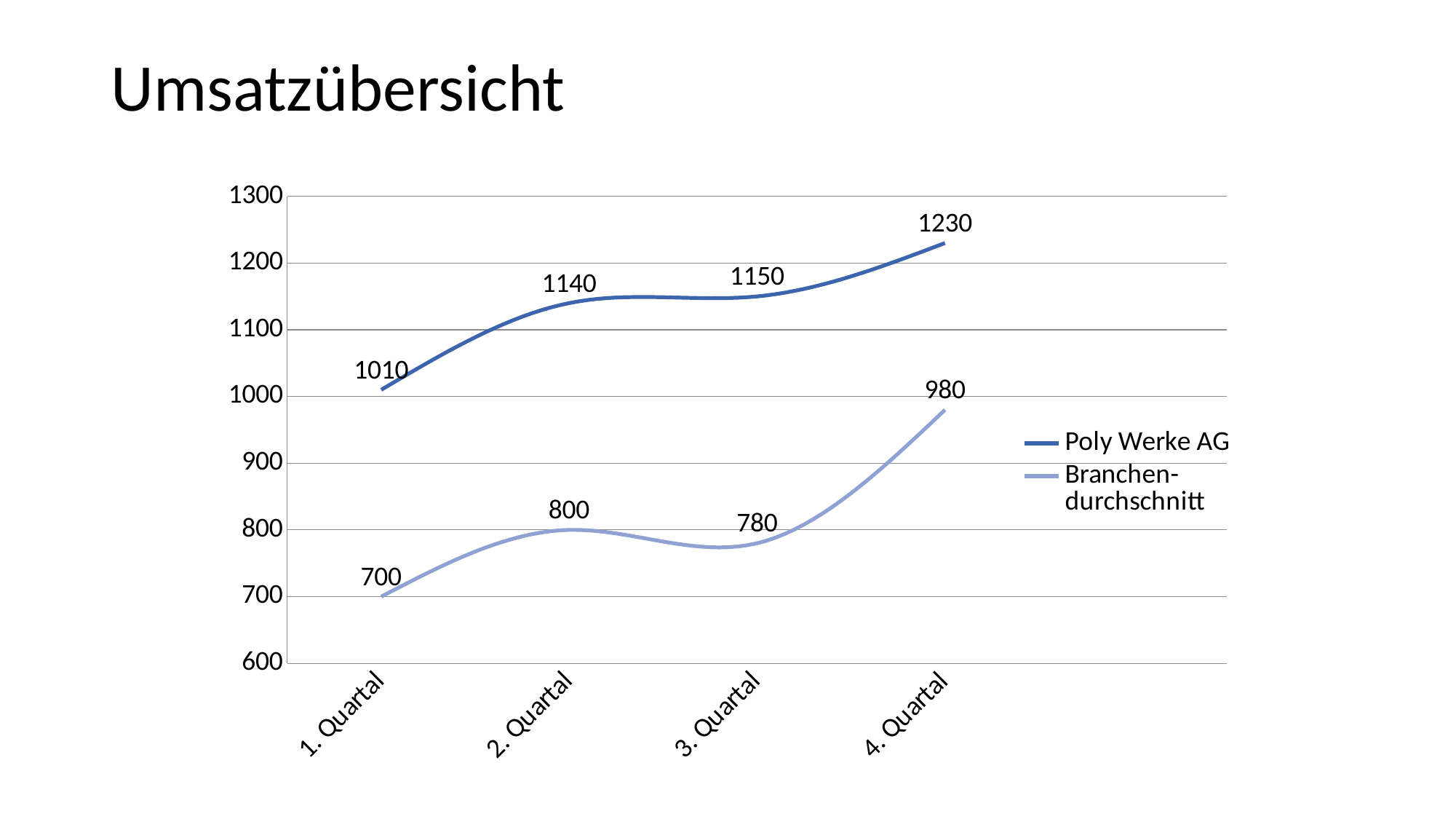

# Umsatzübersicht

### Chart

| Category | Poly Werke AG | Branchen-
durchschnitt |
|---|---|---|
| 1. Quartal | 1010.0 | 700.0 |
| 2. Quartal | 1140.0 | 800.0 |
| 3. Quartal | 1150.0 | 780.0 |
| 4. Quartal | 1230.0 | 980.0 |